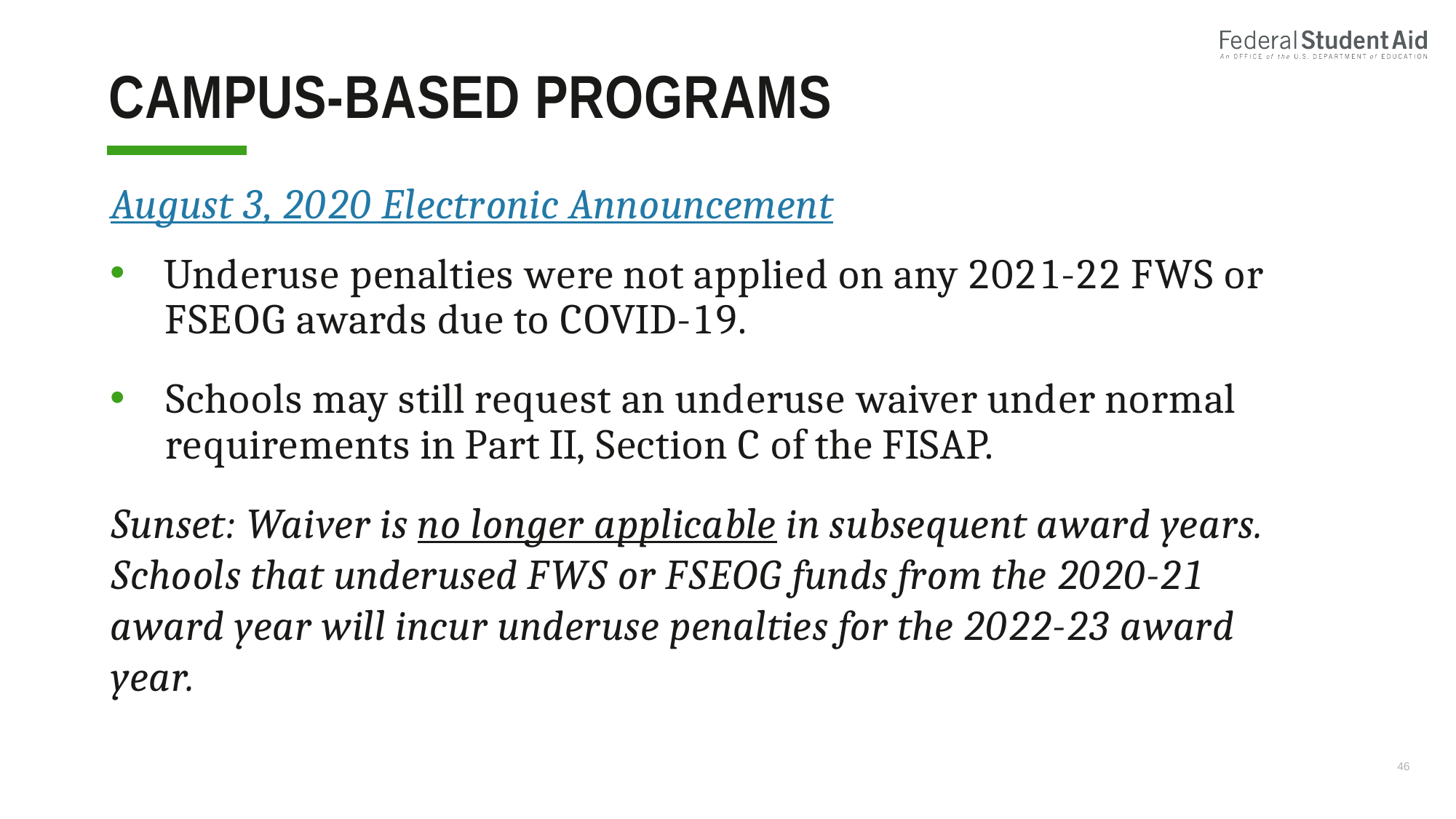

# Campus-based progRams
August 3, 2020 Electronic Announcement
Underuse penalties were not applied on any 2021-22 FWS or FSEOG awards due to COVID-19.
Schools may still request an underuse waiver under normal requirements in Part II, Section C of the FISAP.
Sunset: Waiver is no longer applicable in subsequent award years. Schools that underused FWS or FSEOG funds from the 2020-21 award year will incur underuse penalties for the 2022-23 award year.
46